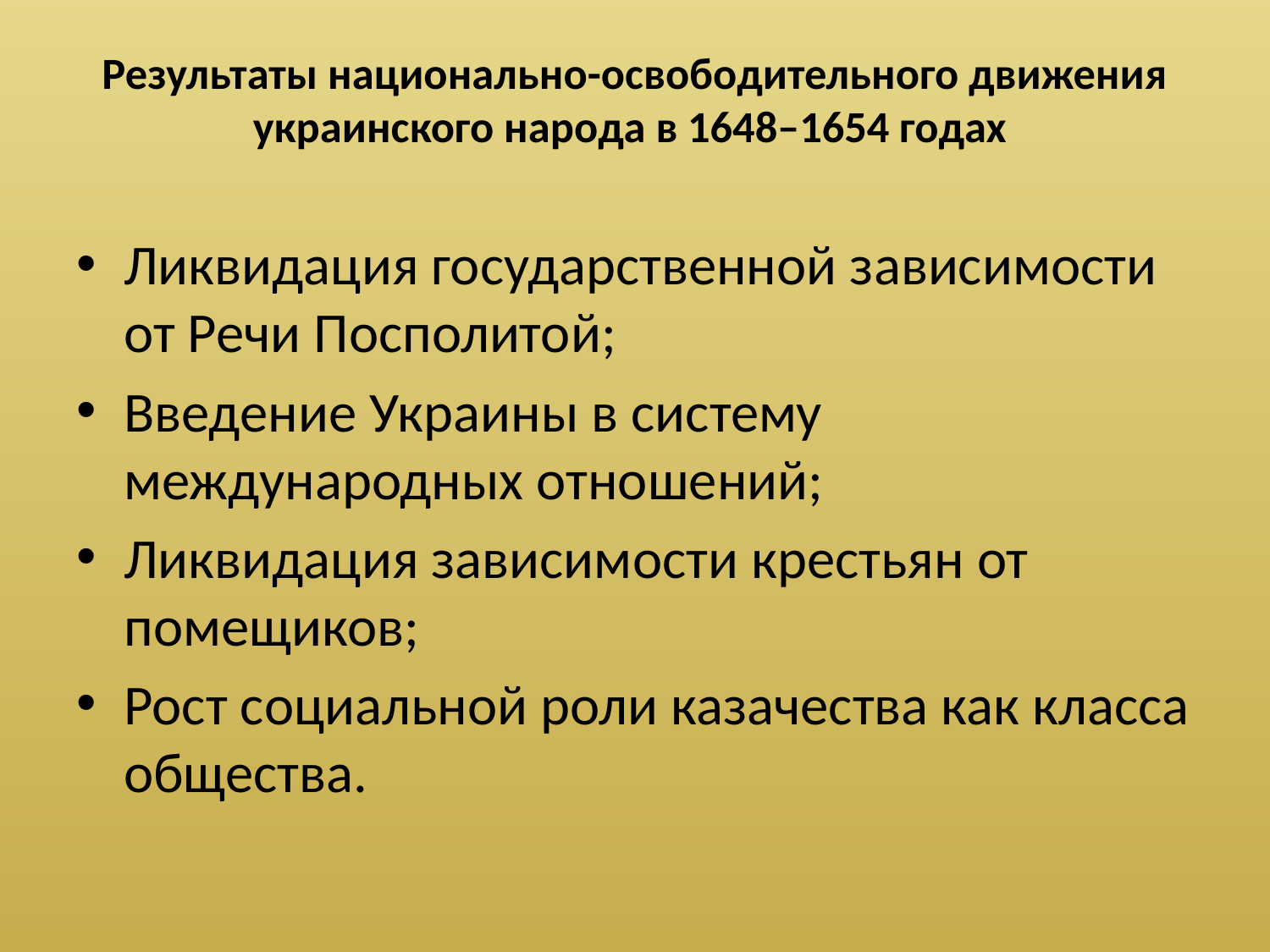

# Результаты национально-освободительного движения украинского народа в 1648–1654 годах
Ликвидация государственной зависимости от Речи Посполитой;
Введение Украины в систему международных отношений;
Ликвидация зависимости крестьян от помещиков;
Рост социальной роли казачества как класса общества.